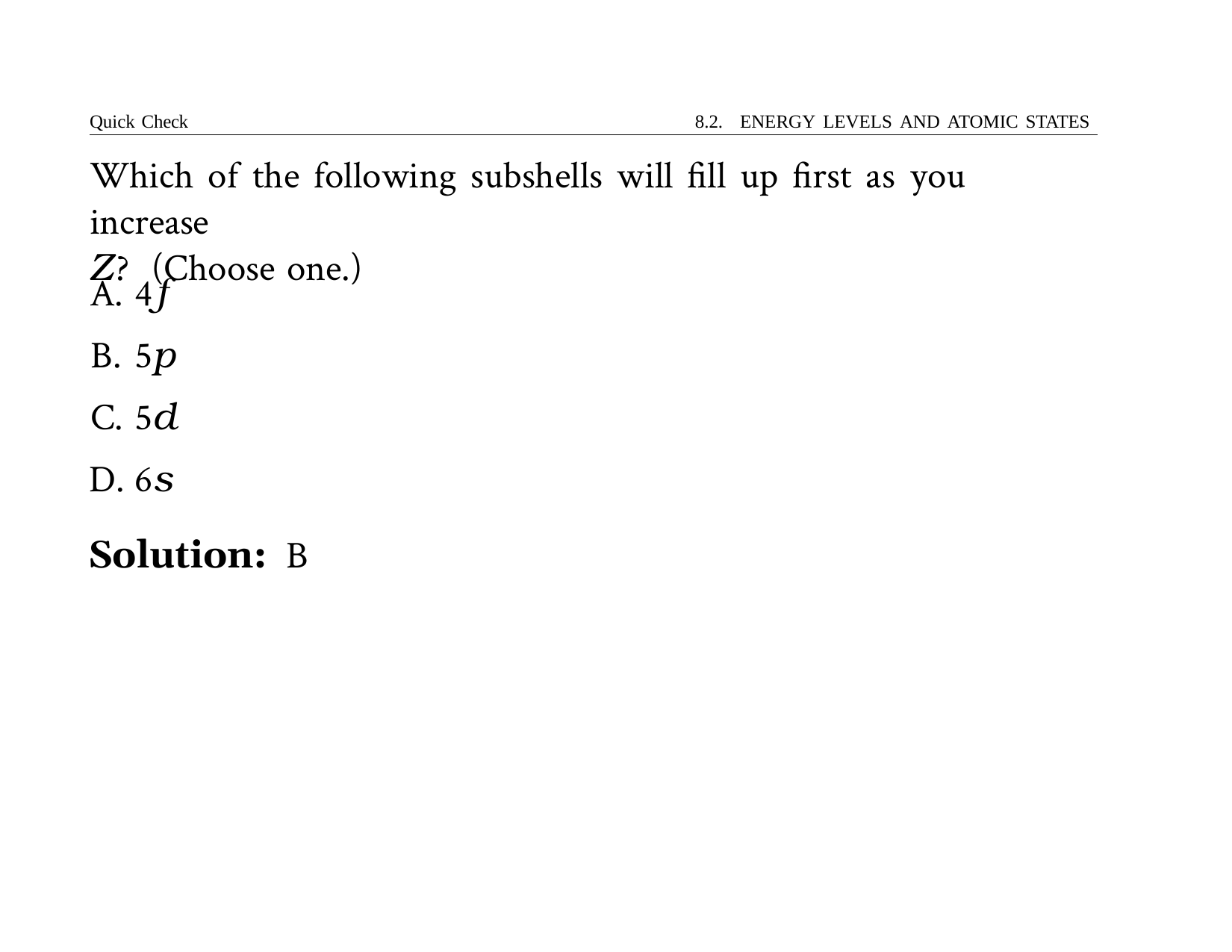

Quick Check	8.2.  ENERGY LEVELS AND ATOMIC STATES

# Which of the following subshells will fill up first as you increase
Z?	(Choose one.)
4f
5p
5d
6s
Solution:	B